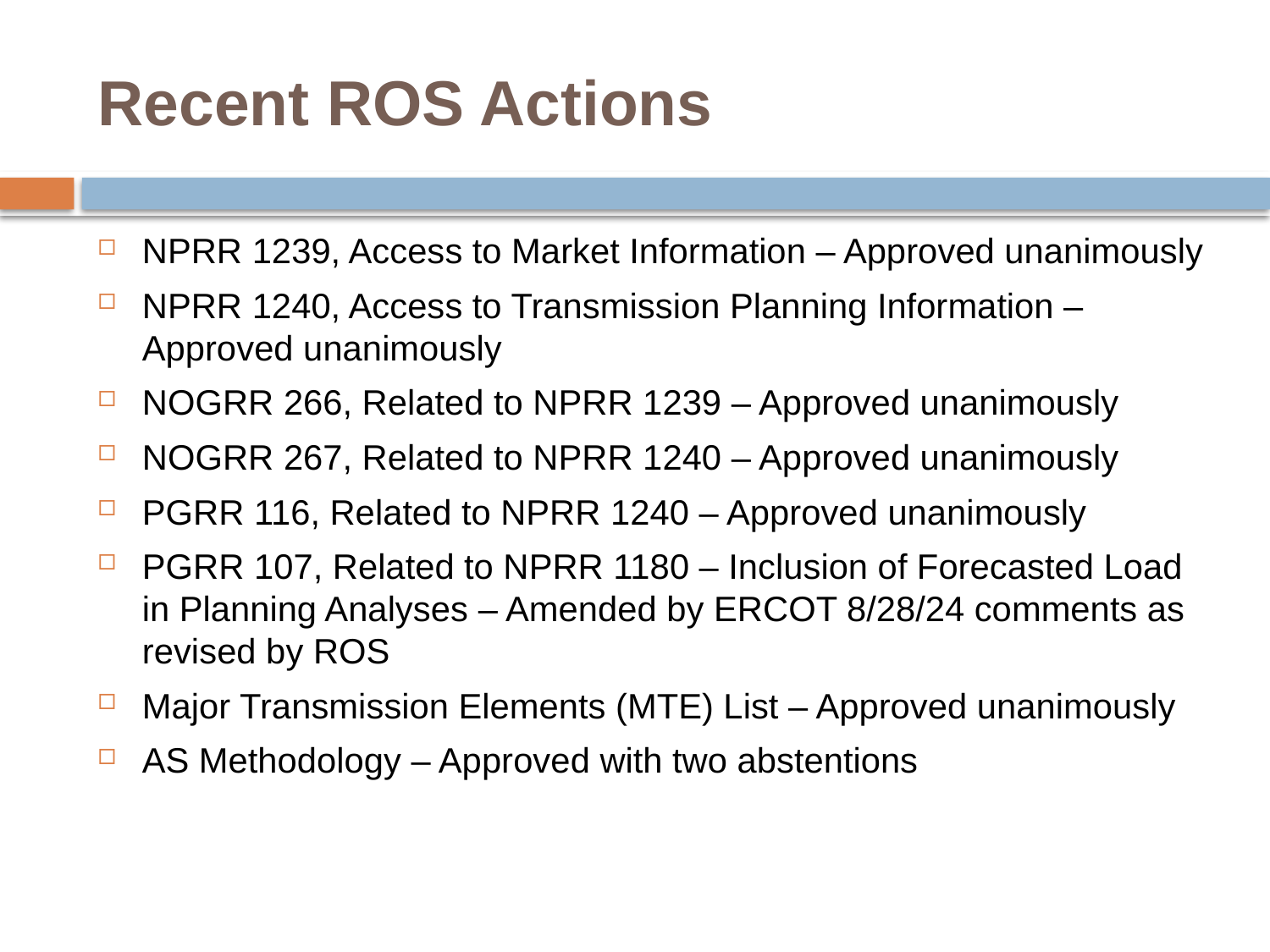

# Recent ROS Actions
NPRR 1239, Access to Market Information – Approved unanimously
NPRR 1240, Access to Transmission Planning Information – Approved unanimously
NOGRR 266, Related to NPRR 1239 – Approved unanimously
NOGRR 267, Related to NPRR 1240 – Approved unanimously
PGRR 116, Related to NPRR 1240 – Approved unanimously
PGRR 107, Related to NPRR 1180 – Inclusion of Forecasted Load in Planning Analyses – Amended by ERCOT 8/28/24 comments as revised by ROS
Major Transmission Elements (MTE) List – Approved unanimously
AS Methodology – Approved with two abstentions